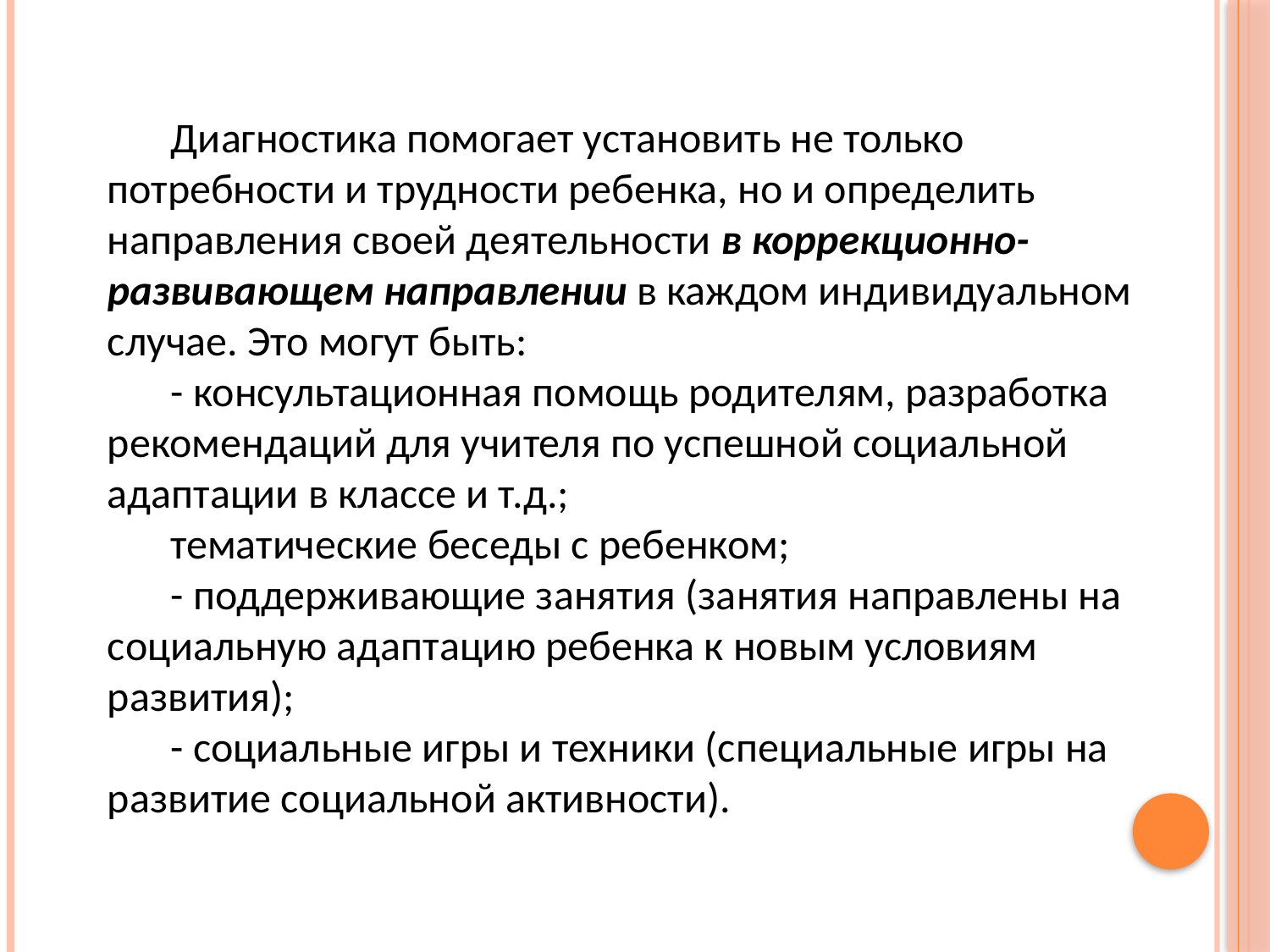

Диагностика помогает установить не только потребности и трудности ребенка, но и определить направления своей деятельности в коррекционно-развивающем направлении в каждом индивидуальном случае. Это могут быть:
- консультационная помощь родителям, разработка рекомендаций для учителя по успешной социальной адаптации в классе и т.д.;
тематические беседы с ребенком;
- поддерживающие занятия (занятия направлены на социальную адаптацию ребенка к новым условиям развития);
- социальные игры и техники (специальные игры на развитие социальной активности).